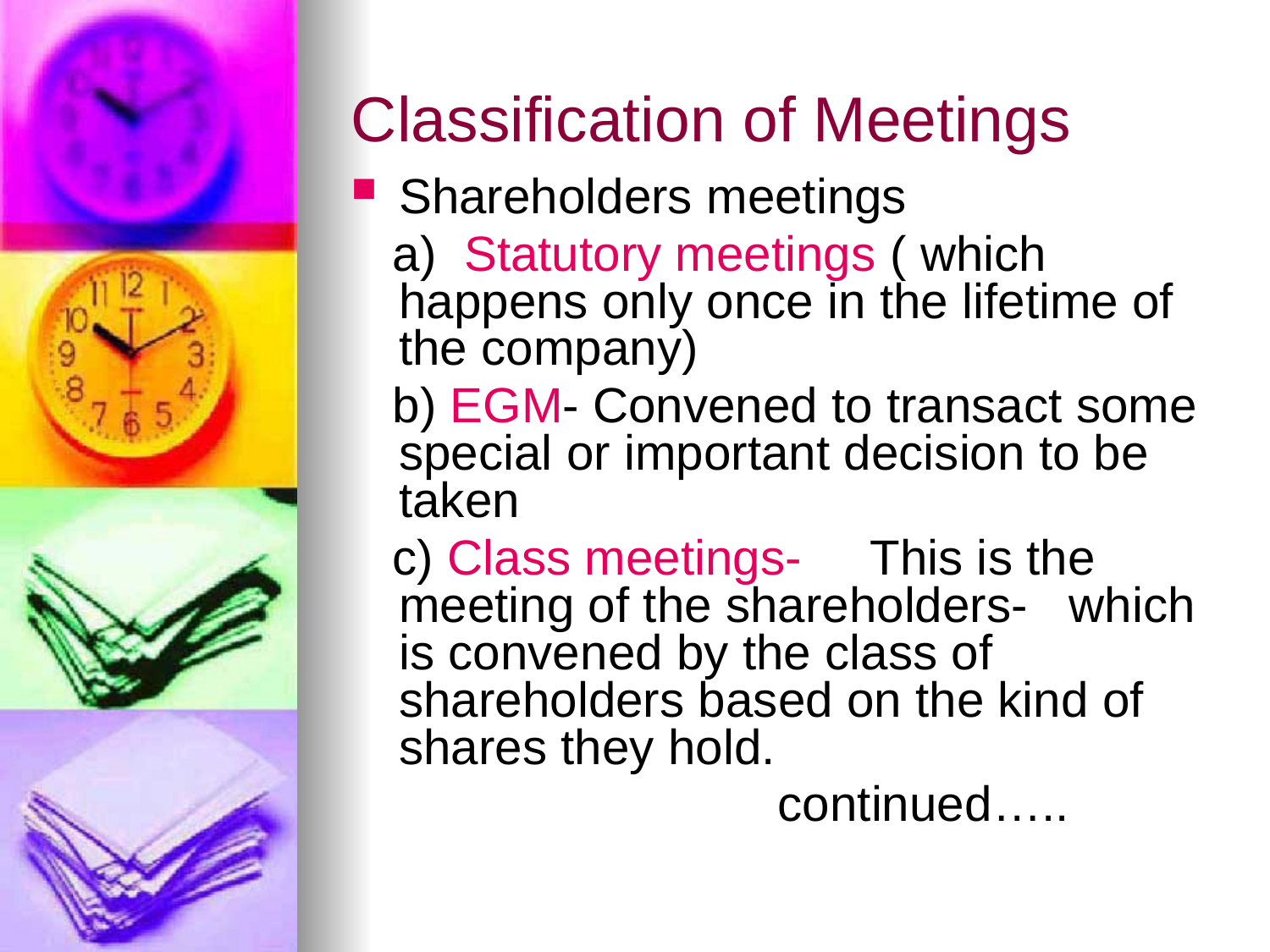

# Classification of Meetings
Shareholders meetings
   a)  Statutory meetings ( which happens only once in the lifetime of the company)
   b) EGM- Convened to transact some special or important decision to be taken
   c) Class meetings-     This is the meeting of the shareholders-   which is convened by the class of shareholders based on the kind of shares they hold.
                               continued…..